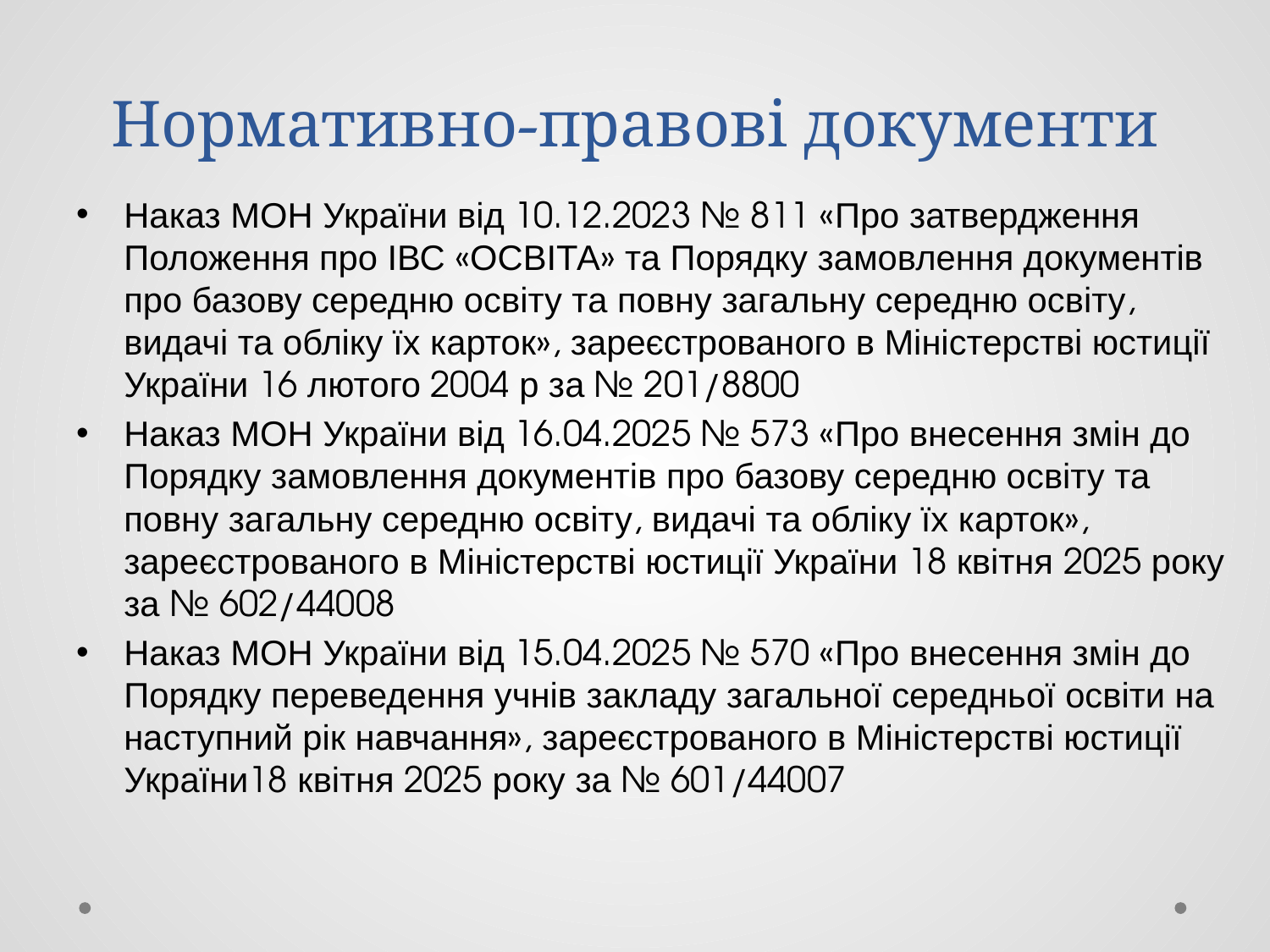

# Нормативно-правові документи
Наказ МОН України від 10.12.2023 № 811 «Про затвердження Положення про ІВС «ОСВІТА» та Порядку замовлення документів про базову середню освіту та повну загальну середню освіту, видачі та обліку їх карток», зареєстрованого в Міністерстві юстиції України 16 лютого 2004 р за № 201/8800
Наказ МОН України від 16.04.2025 № 573 «Про внесення змін до Порядку замовлення документів про базову середню освіту та повну загальну середню освіту, видачі та обліку їх карток», зареєстрованого в Міністерстві юстиції України 18 квітня 2025 року за № 602/44008
Наказ МОН України від 15.04.2025 № 570 «Про внесення змін до Порядку переведення учнів закладу загальної середньої освіти на наступний рік навчання», зареєстрованого в Міністерстві юстиції України18 квітня 2025 року за № 601/44007